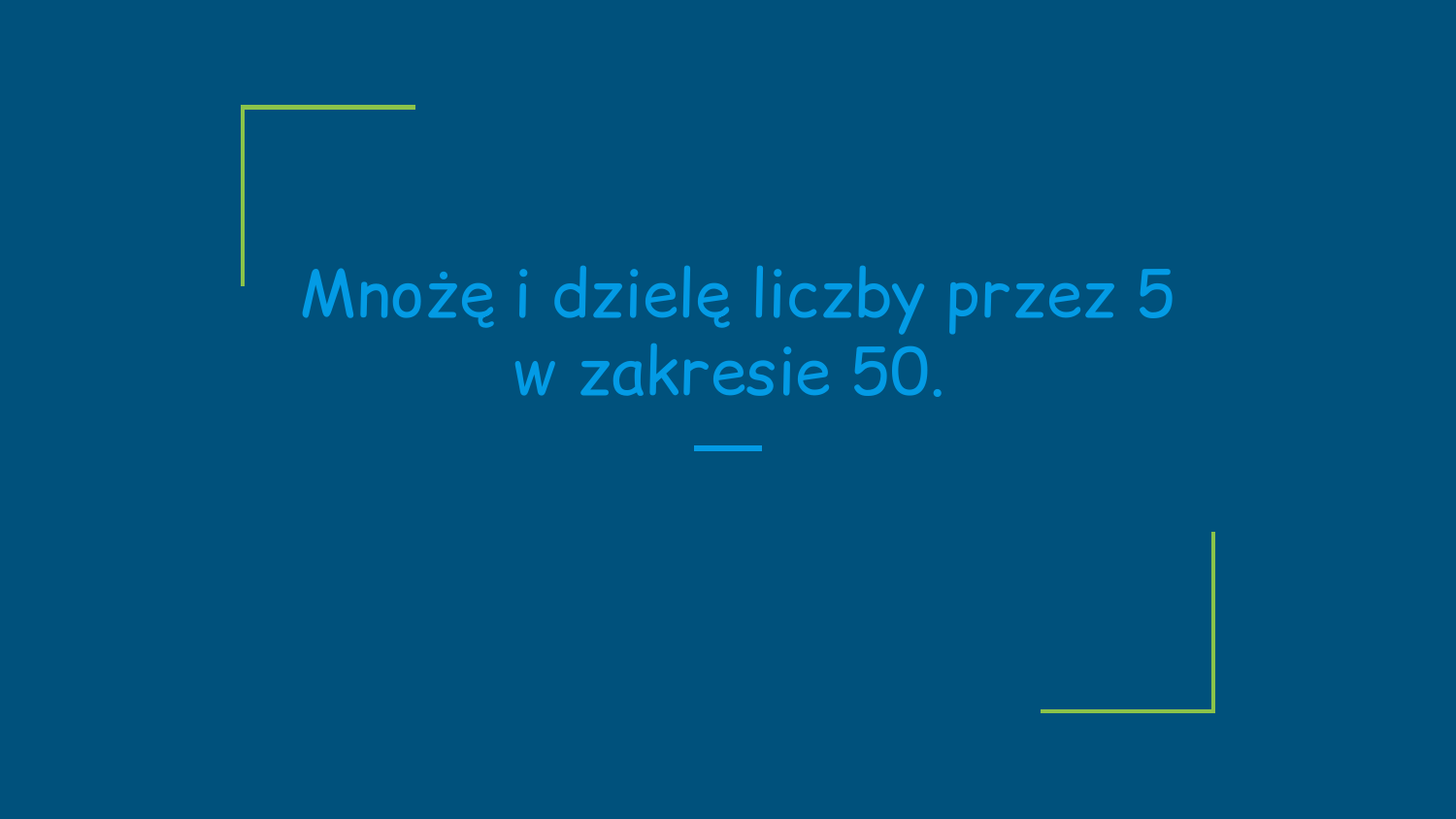

Mnożę i dzielę liczby przez 5
           w zakresie 50.